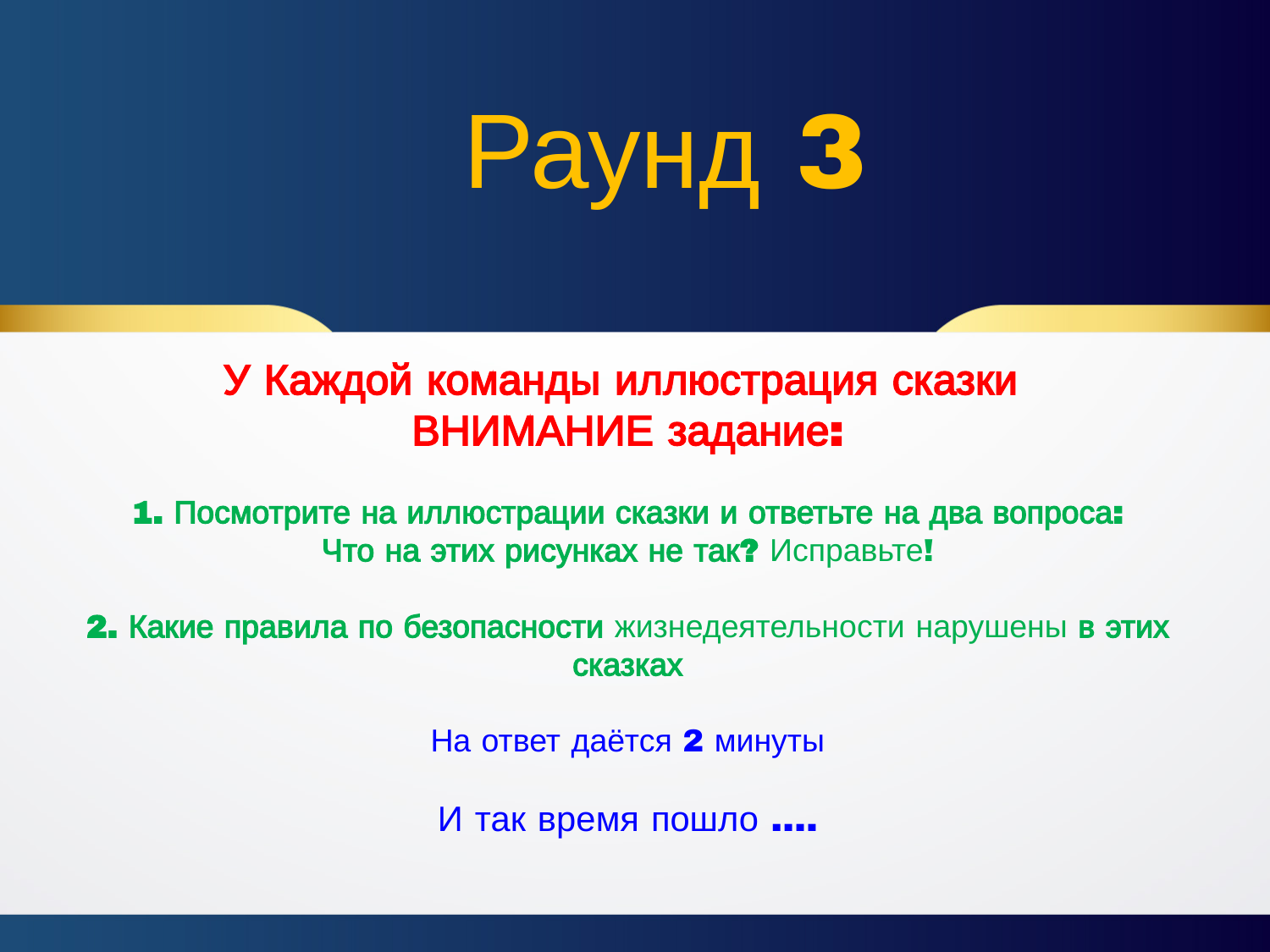

# Раунд 3
У Каждой команды иллюстрация сказки
ВНИМАНИЕ задание:

1. Посмотрите на иллюстрации сказки и ответьте на два вопроса:
Что на этих рисунках не так? Исправьте!

2. Какие правила по безопасности жизнедеятельности нарушены в этих сказках

На ответ даётся 2 минуты

И так время пошло ….